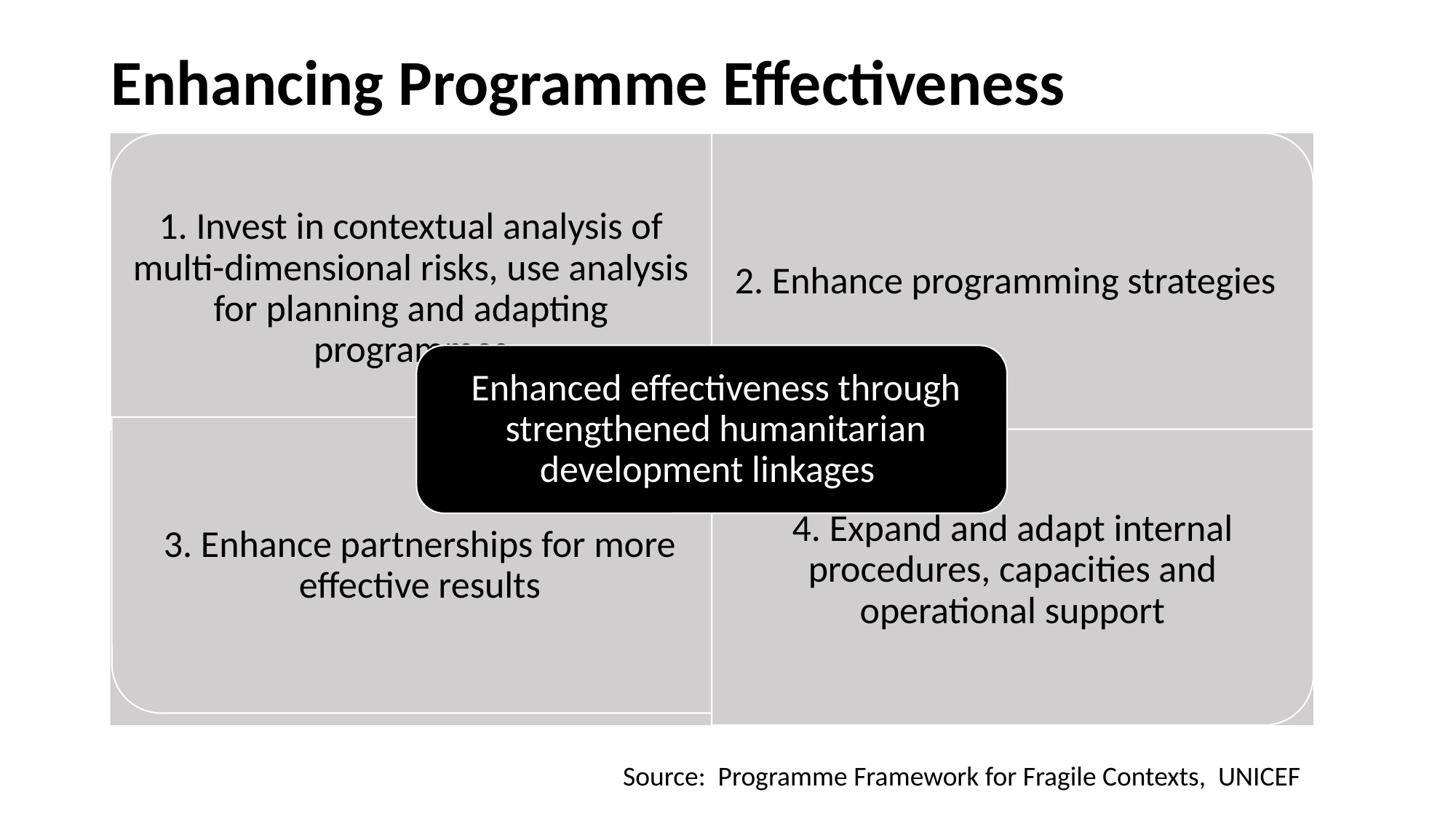

# Enhancing Programme Effectiveness
1. Invest in contextual analysis of multi-dimensional risks, use analysis for planning and adapting programmes
2. Enhance programming strategies
3. Enhance partnerships for more effective results
4. Expand and adapt internal procedures, capacities and operational support
Enhanced effectiveness through strengthened humanitarian development linkages
Source:  Programme Framework for Fragile Contexts,  UNICEF